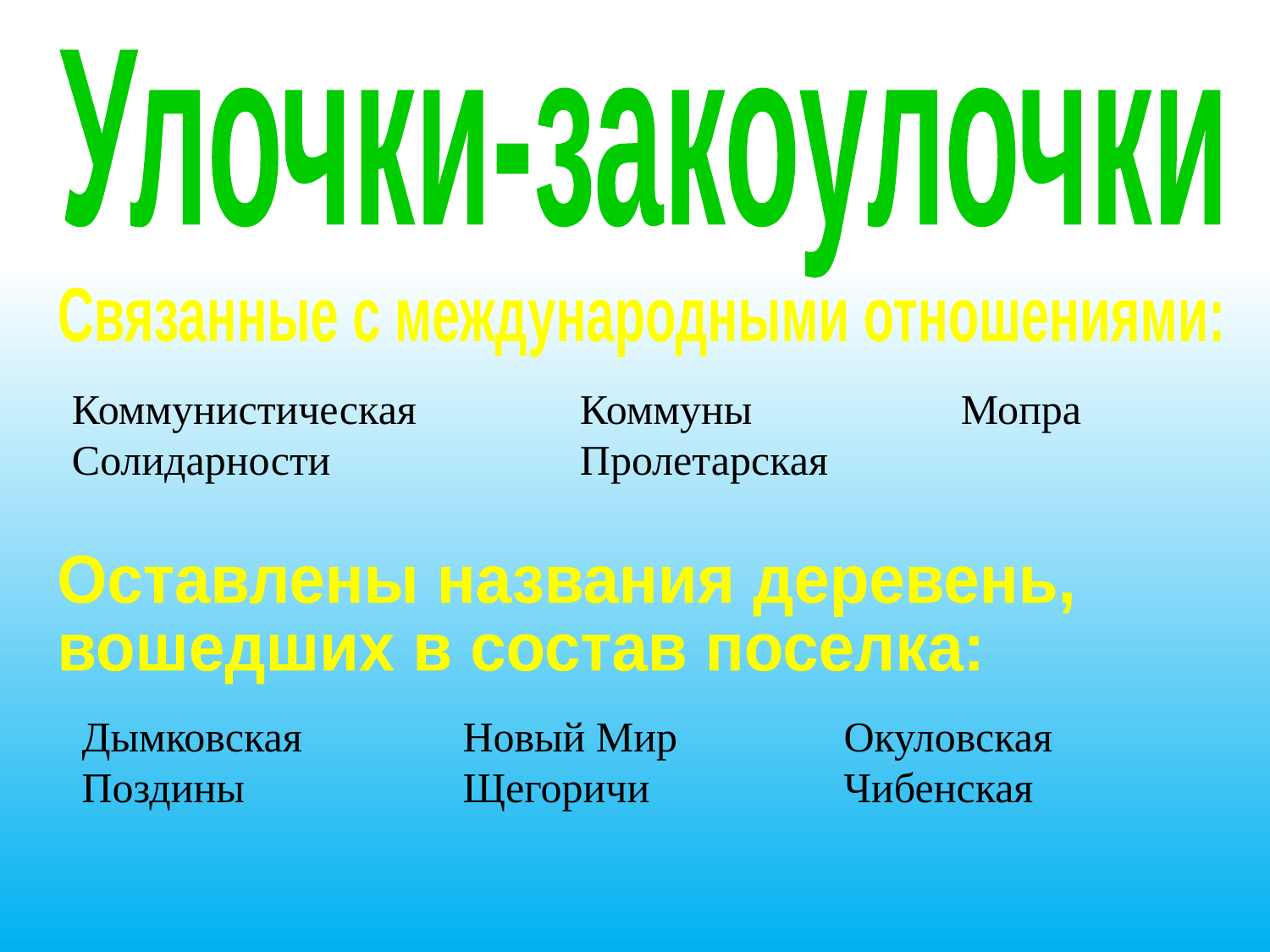

Улочки-закоулочки
Связанные с международными отношениями:
Коммунистическая		Коммуны		Мопра
Солидарности		Пролетарская

Оставлены названия деревень,
вошедших в состав поселка:
Дымковская		Новый Мир		Окуловская
Поздины		Щегоричи		Чибенская